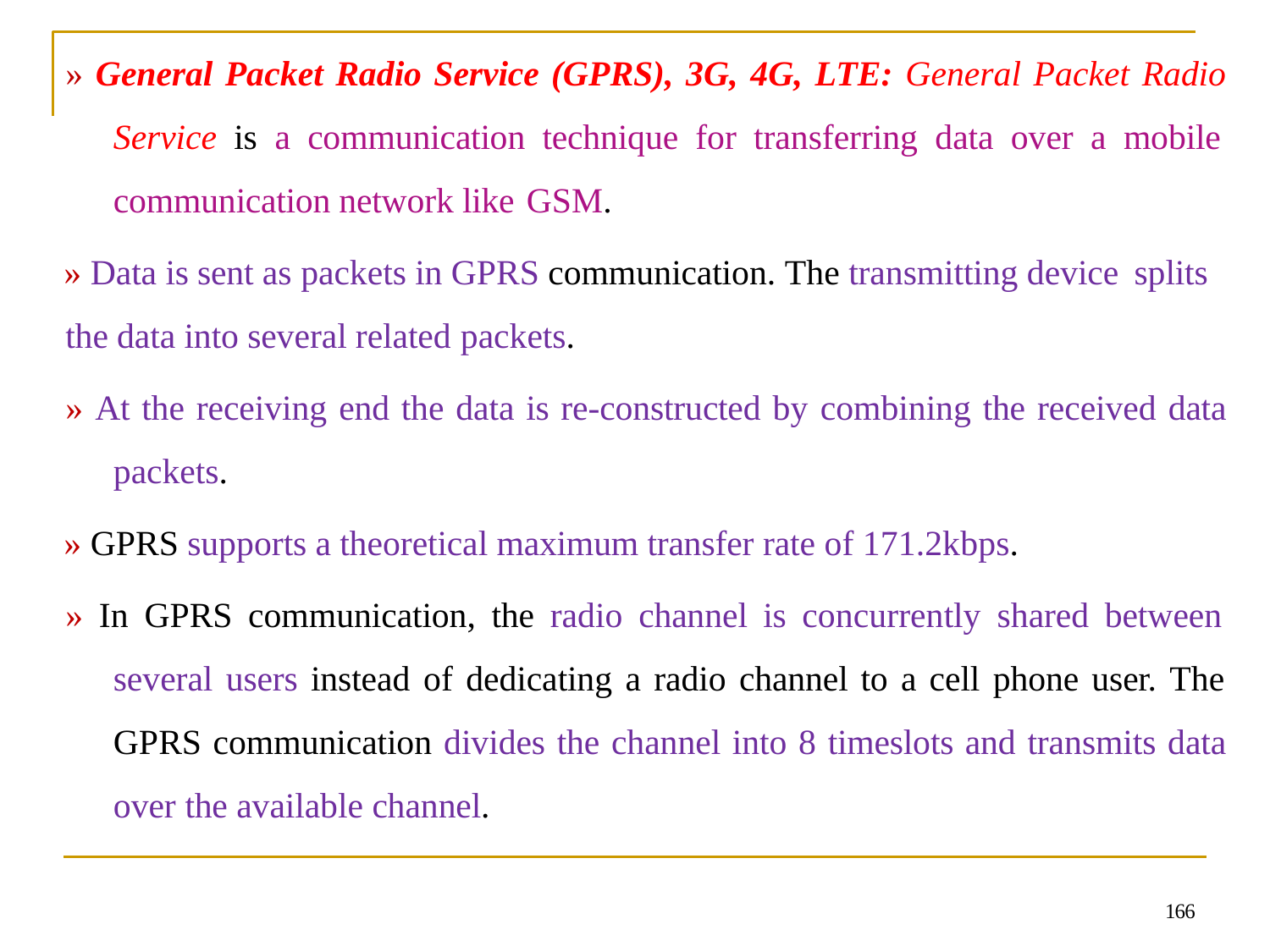

» General Packet Radio Service (GPRS), 3G, 4G, LTE: General Packet Radio  Service is a communication technique for transferring data over a mobile  communication network like GSM.
» Data is sent as packets in GPRS communication. The transmitting device splits
the data into several related packets.
» At the receiving end the data is re-constructed by combining the received data  packets.
» GPRS supports a theoretical maximum transfer rate of 171.2kbps.
» In GPRS communication, the radio channel is concurrently shared between  several users instead of dedicating a radio channel to a cell phone user. The  GPRS communication divides the channel into 8 timeslots and transmits data  over the available channel.
166